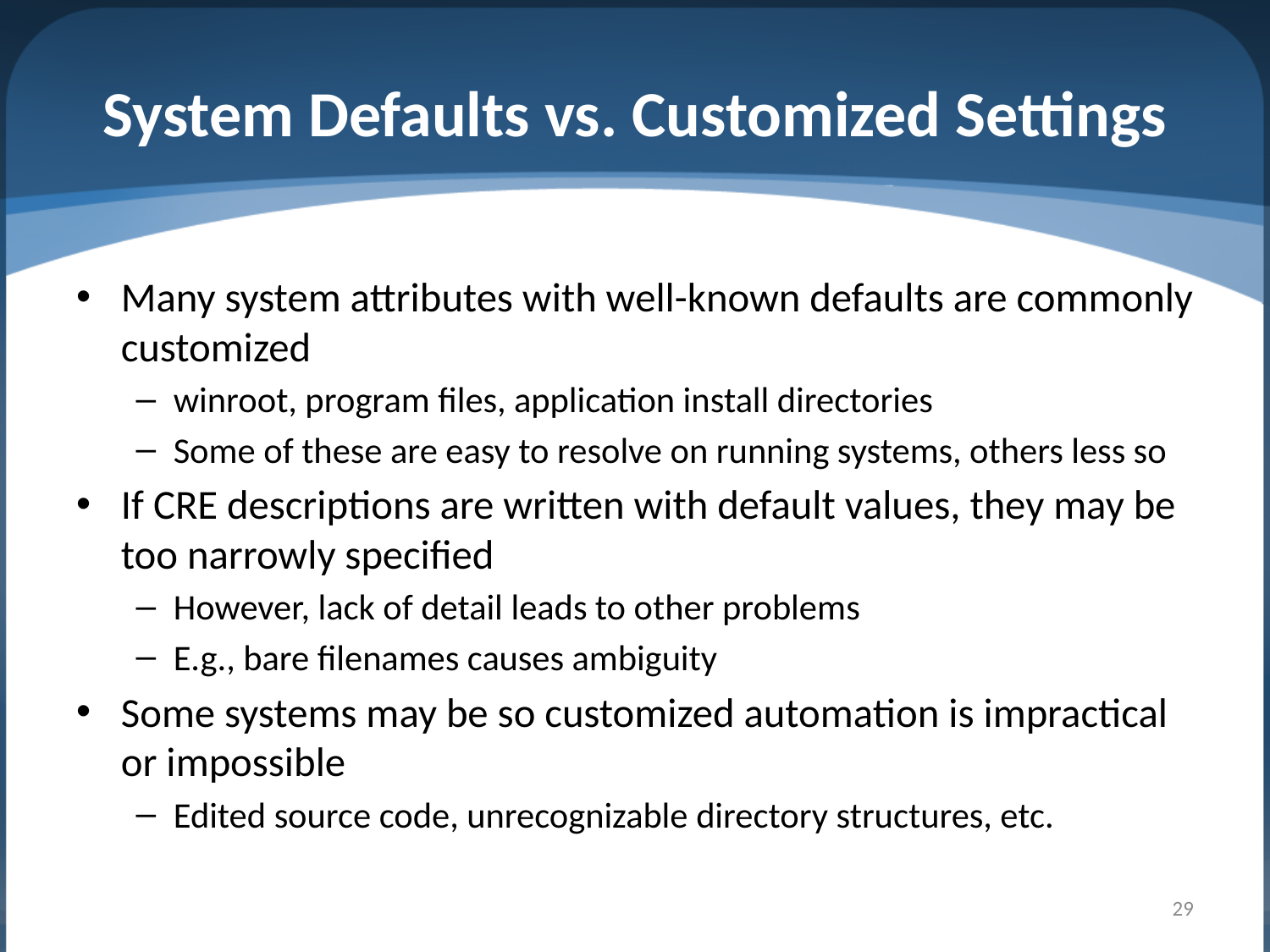

# System Defaults vs. Customized Settings
Many system attributes with well-known defaults are commonly customized
winroot, program files, application install directories
Some of these are easy to resolve on running systems, others less so
If CRE descriptions are written with default values, they may be too narrowly specified
However, lack of detail leads to other problems
E.g., bare filenames causes ambiguity
Some systems may be so customized automation is impractical or impossible
Edited source code, unrecognizable directory structures, etc.
29